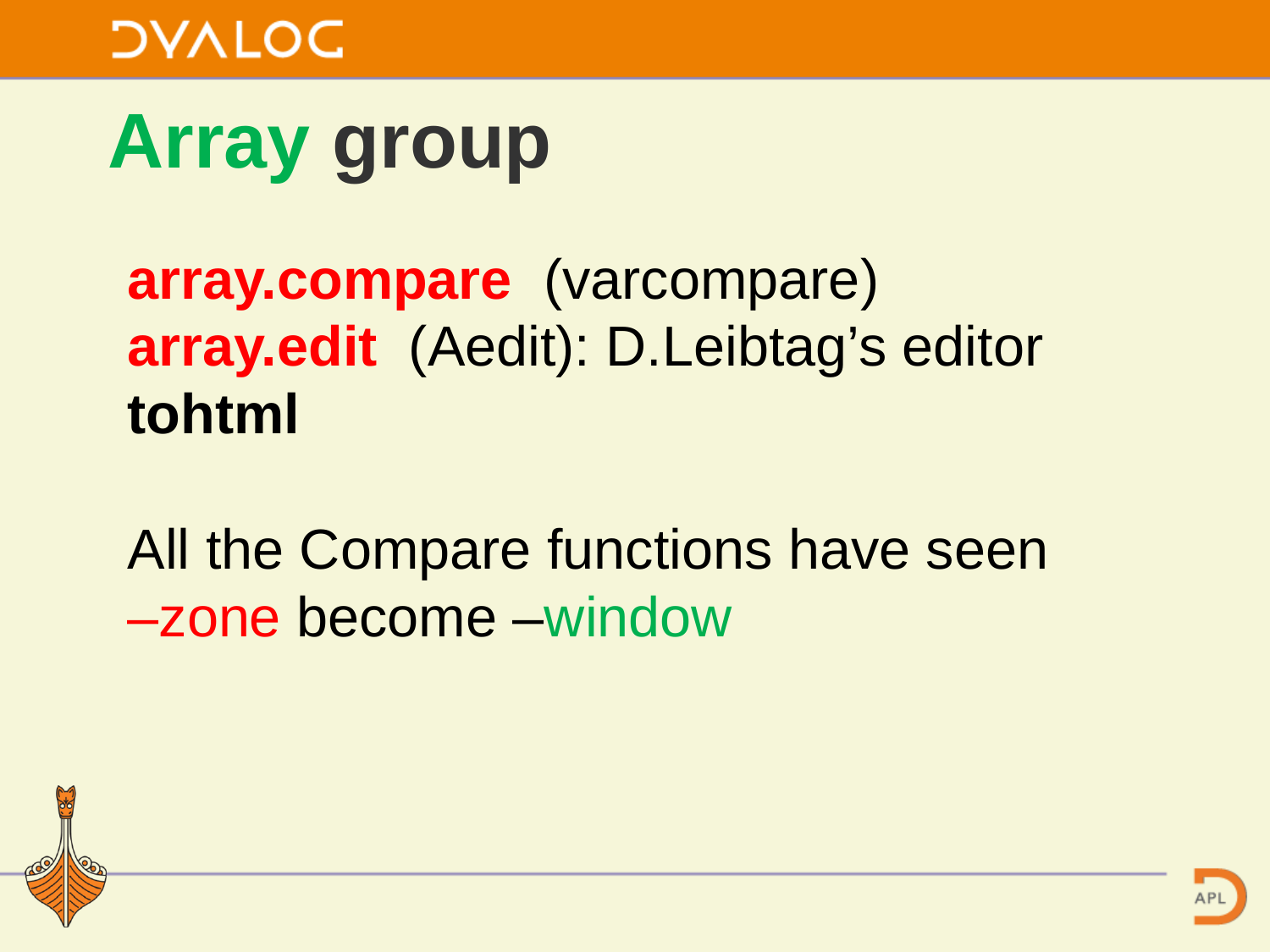

# Array group
array.compare  (varcompare)
array.edit  (Aedit): D.Leibtag’s editor
tohtml

All the Compare functions have seen
–zone become –window